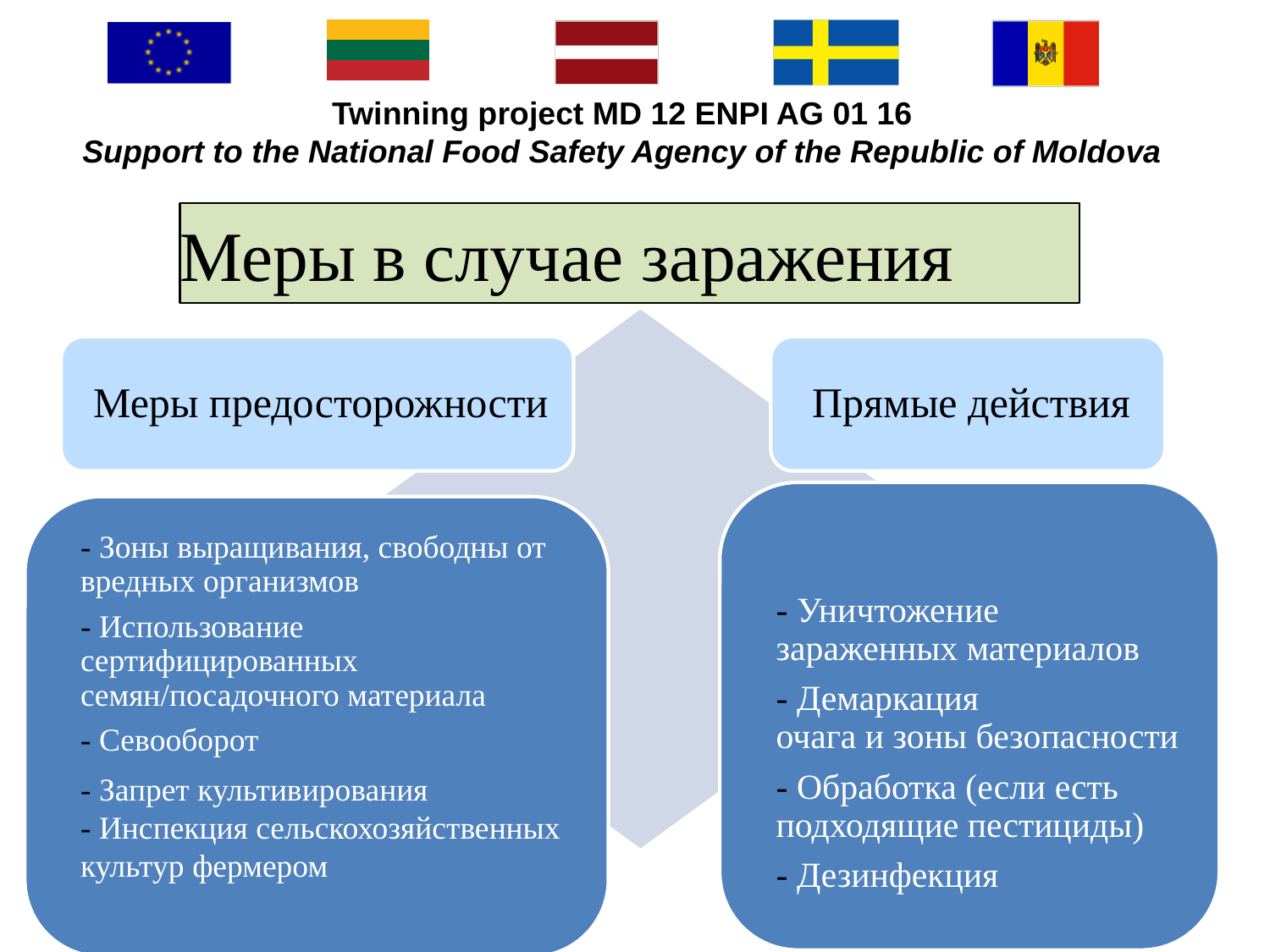

# Меры в случае заражения
Меры предосторожности
Прямые действия

- Уничтожение зараженных материалов
- Демаркация
очага и зоны безопасности
- Обработка (если есть подходящие пестициды)
- Дезинфекция

- Зоны выращивания, свободны от вредных организмов
- Использование сертифицированных семян/посадочного материала
- Севооборот
- Запрет культивирования
- Инспекция сельскохозяйственных культур фермером